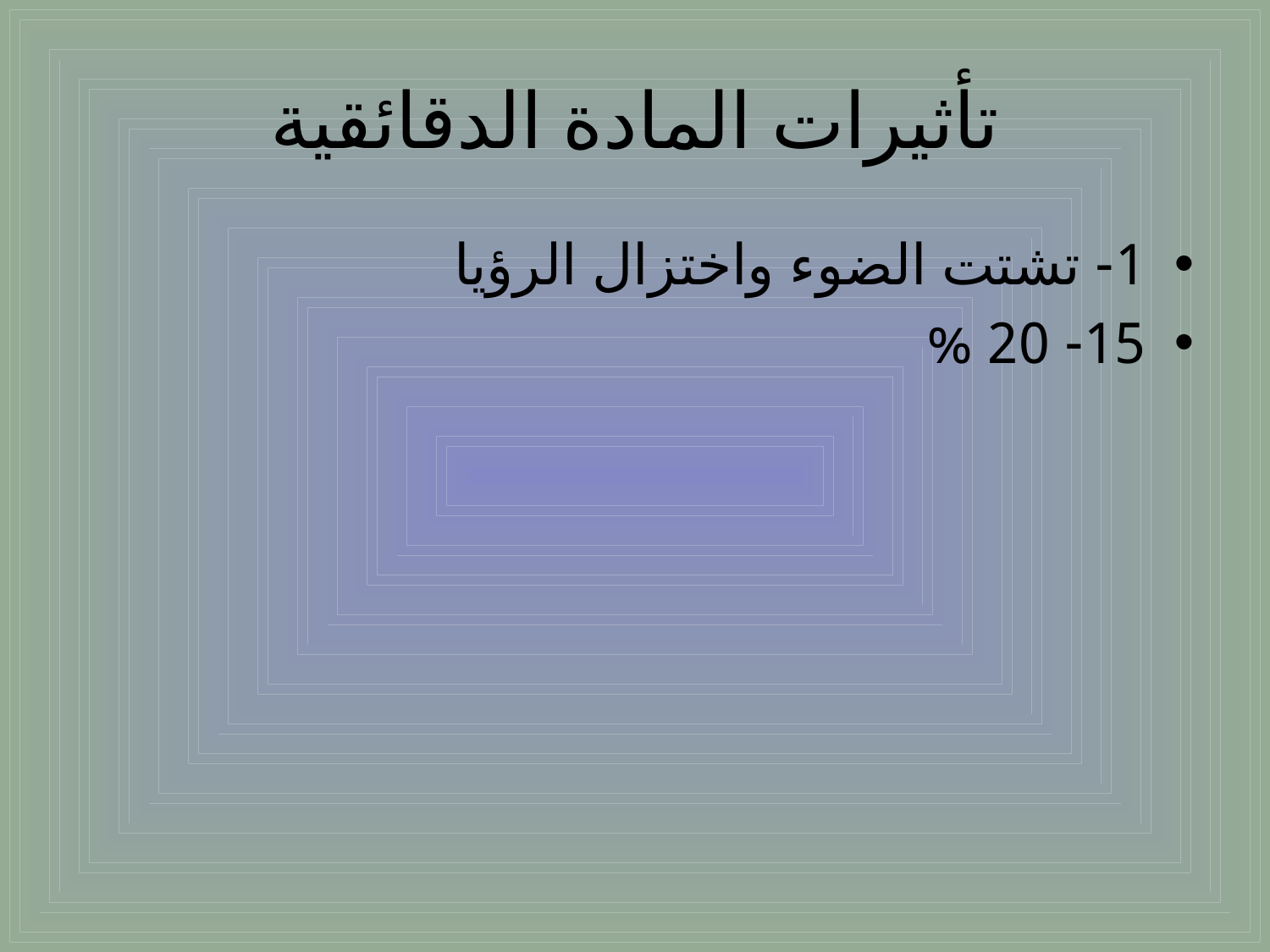

# تأثيرات المادة الدقائقية
1- تشتت الضوء واختزال الرؤيا
15- 20 %